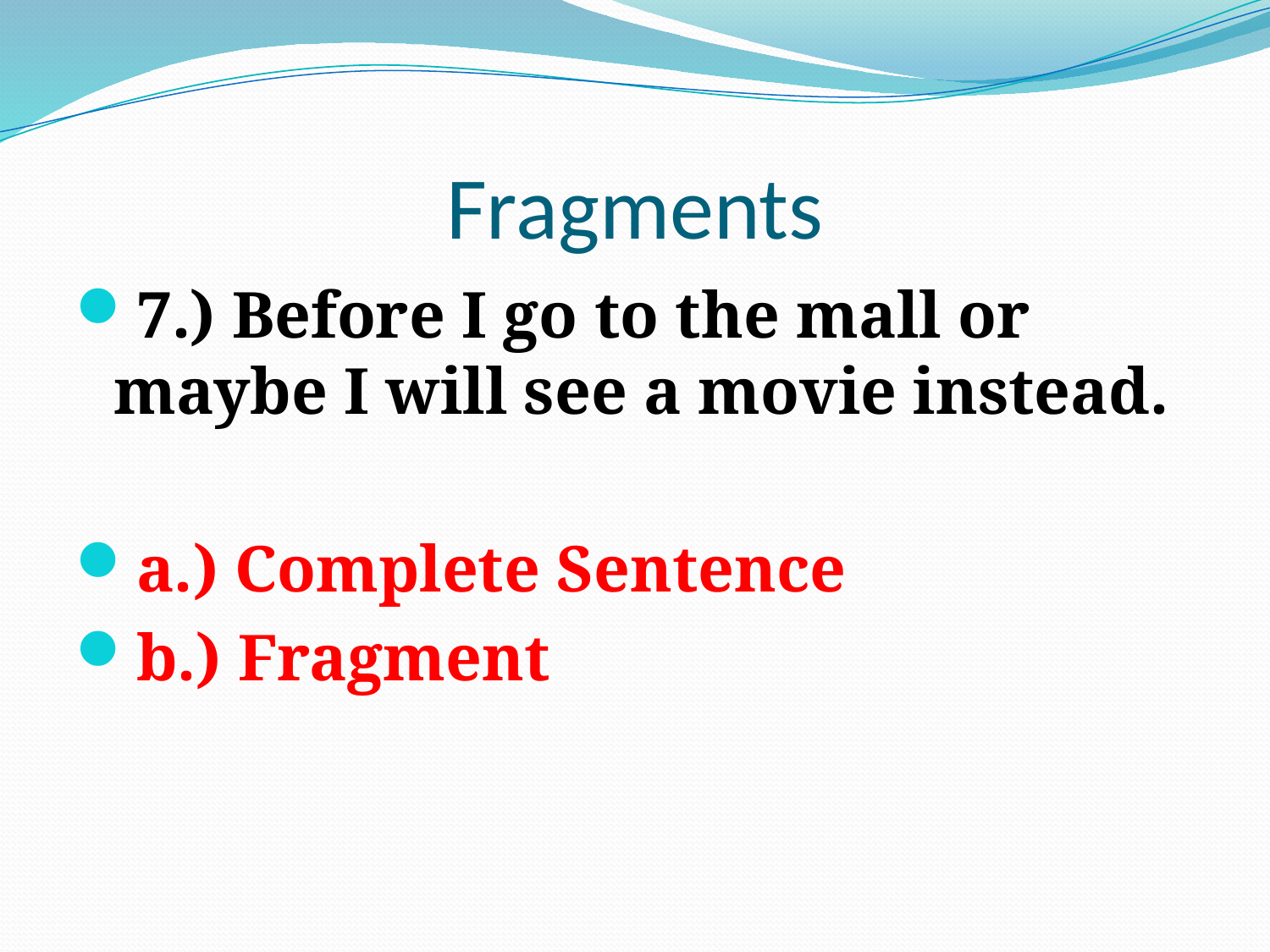

# Fragments
7.) Before I go to the mall or maybe I will see a movie instead.

a.) Complete Sentence
b.) Fragment